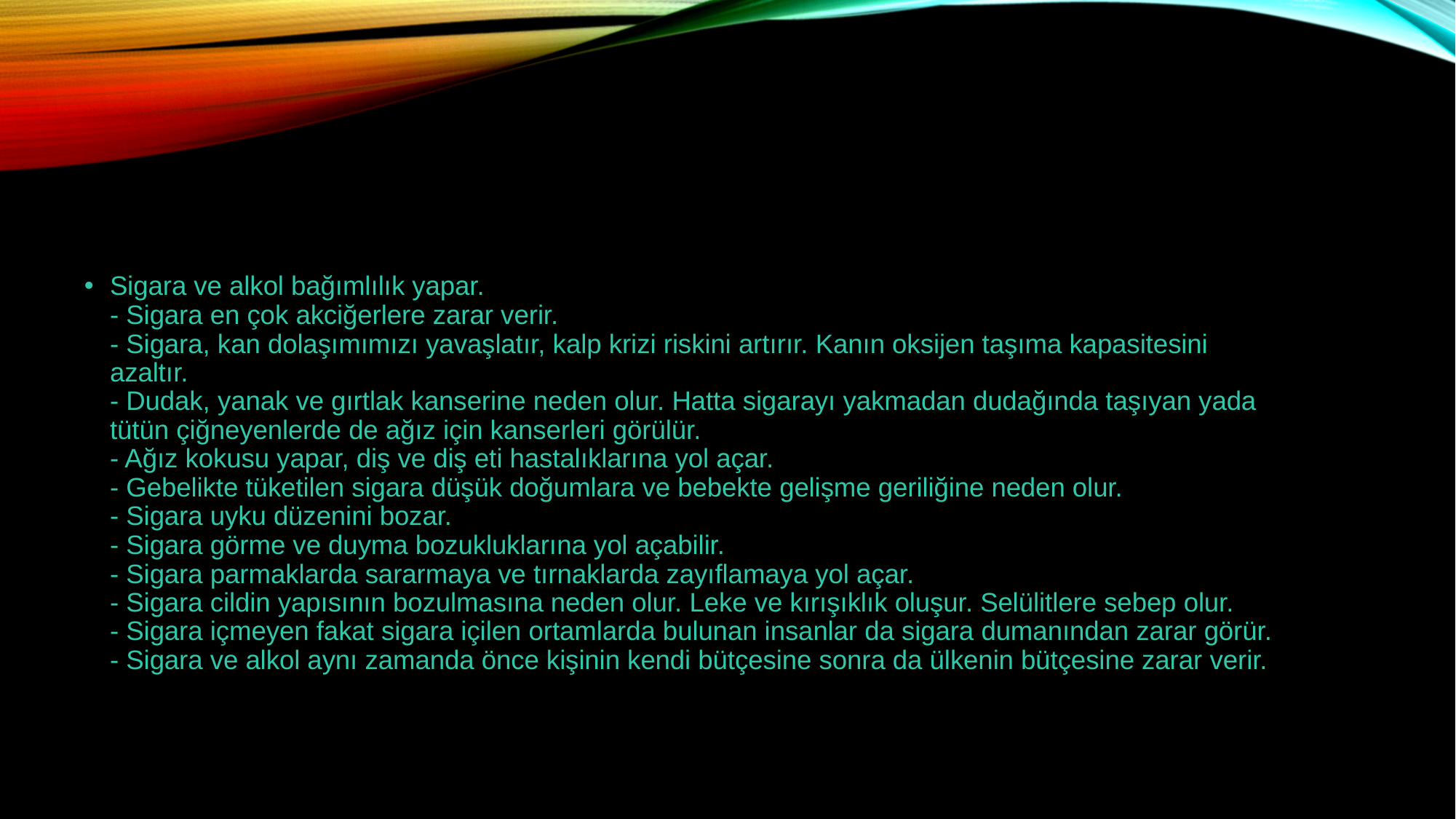

#
Sigara ve alkol bağımlılık yapar.
- Sigara en çok akciğerlere zarar verir.
- Sigara, kan dolaşımımızı yavaşlatır, kalp krizi riskini artırır. Kanın oksijen taşıma kapasitesini azaltır.
- Dudak, yanak ve gırtlak kanserine neden olur. Hatta sigarayı yakmadan dudağında taşıyan yada tütün çiğneyenlerde de ağız için kanserleri görülür.
- Ağız kokusu yapar, diş ve diş eti hastalıklarına yol açar.
- Gebelikte tüketilen sigara düşük doğumlara ve bebekte gelişme geriliğine neden olur.
- Sigara uyku düzenini bozar.
- Sigara görme ve duyma bozukluklarına yol açabilir.
- Sigara parmaklarda sararmaya ve tırnaklarda zayıflamaya yol açar.
- Sigara cildin yapısının bozulmasına neden olur. Leke ve kırışıklık oluşur. Selülitlere sebep olur.
- Sigara içmeyen fakat sigara içilen ortamlarda bulunan insanlar da sigara dumanından zarar görür.
- Sigara ve alkol aynı zamanda önce kişinin kendi bütçesine sonra da ülkenin bütçesine zarar verir.